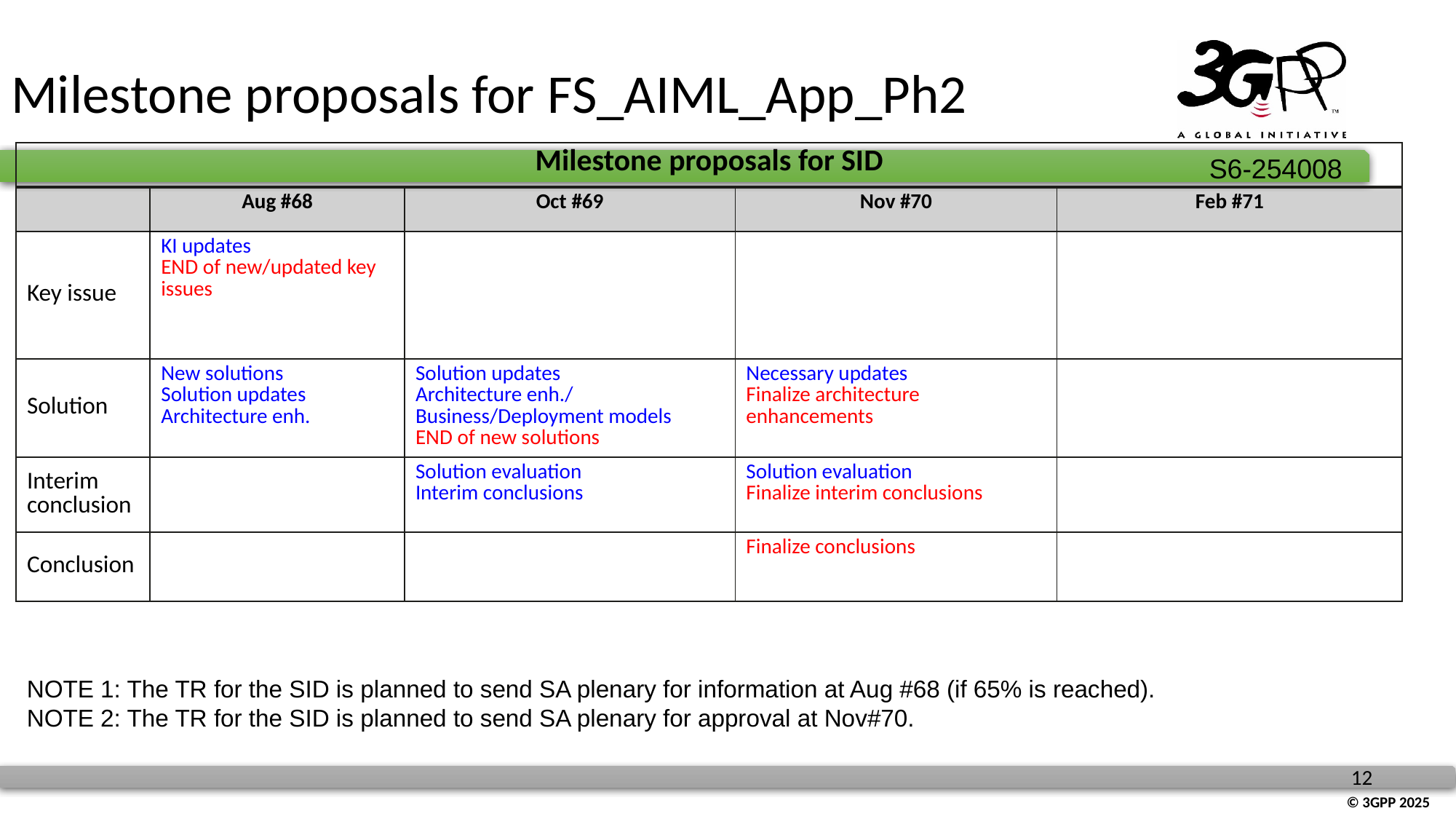

# Milestone proposals for FS_AIML_App_Ph2
| Milestone proposals for SID |  |  |  |  |
| --- | --- | --- | --- | --- |
|  | Aug #68 | Oct #69 | Nov #70 | Feb #71 |
| Key issue | KI updates END of new/updated key issues |  |  |  |
| Solution | New solutions Solution updates Architecture enh. | Solution updates Architecture enh./ Business/Deployment models END of new solutions | Necessary updates Finalize architecture enhancements |  |
| Interim conclusion |  | Solution evaluation Interim conclusions | Solution evaluation Finalize interim conclusions |  |
| Conclusion |  |  | Finalize conclusions |  |
NOTE 1: The TR for the SID is planned to send SA plenary for information at Aug #68 (if 65% is reached).
NOTE 2: The TR for the SID is planned to send SA plenary for approval at Nov#70.